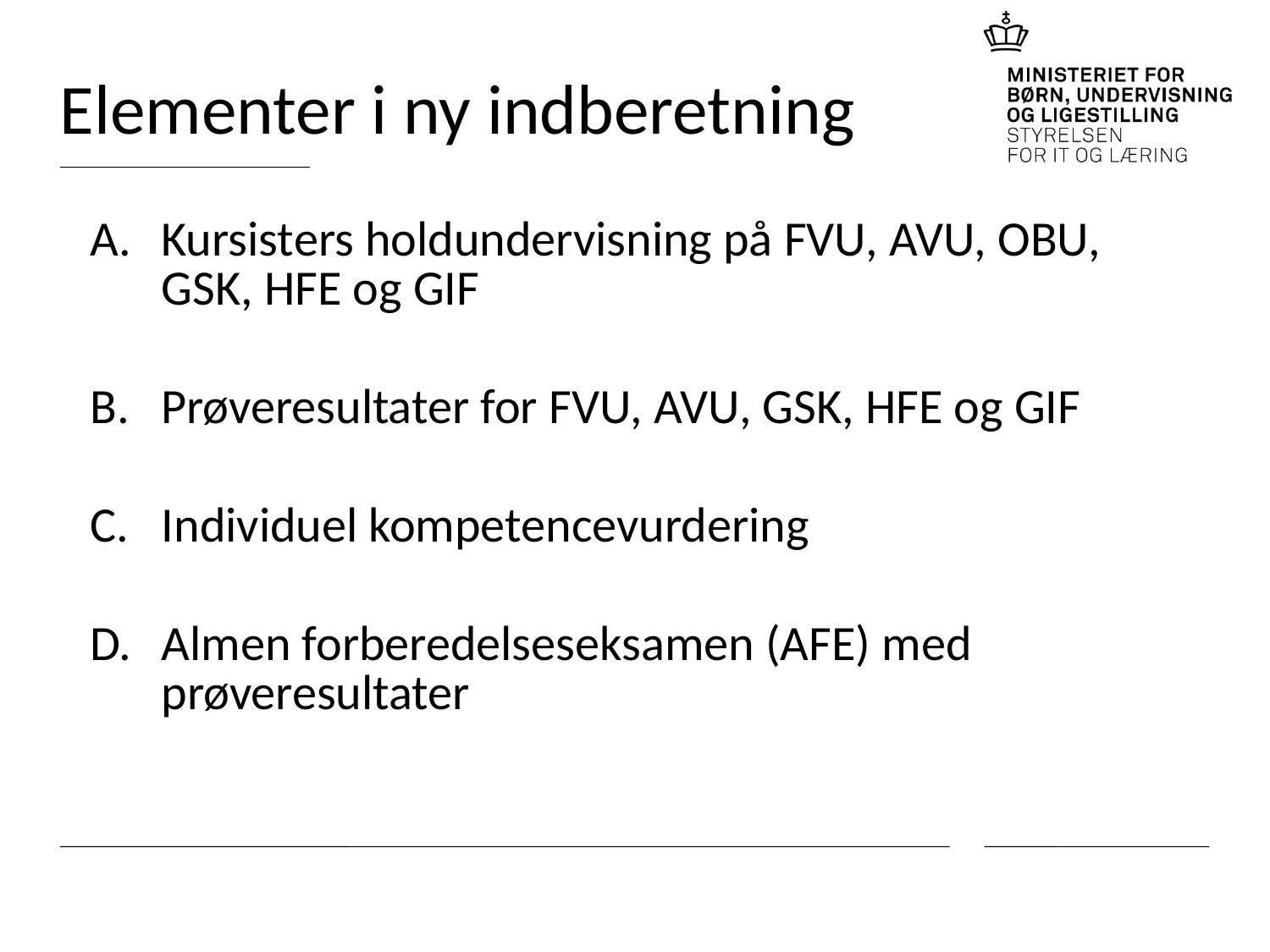

# Elementer i ny indberetning
Kursisters holdundervisning på FVU, AVU, OBU, GSK, HFE og GIF

Prøveresultater for FVU, AVU, GSK, HFE og GIF

Individuel kompetencevurdering

Almen forberedelseseksamen (AFE) med prøveresultater